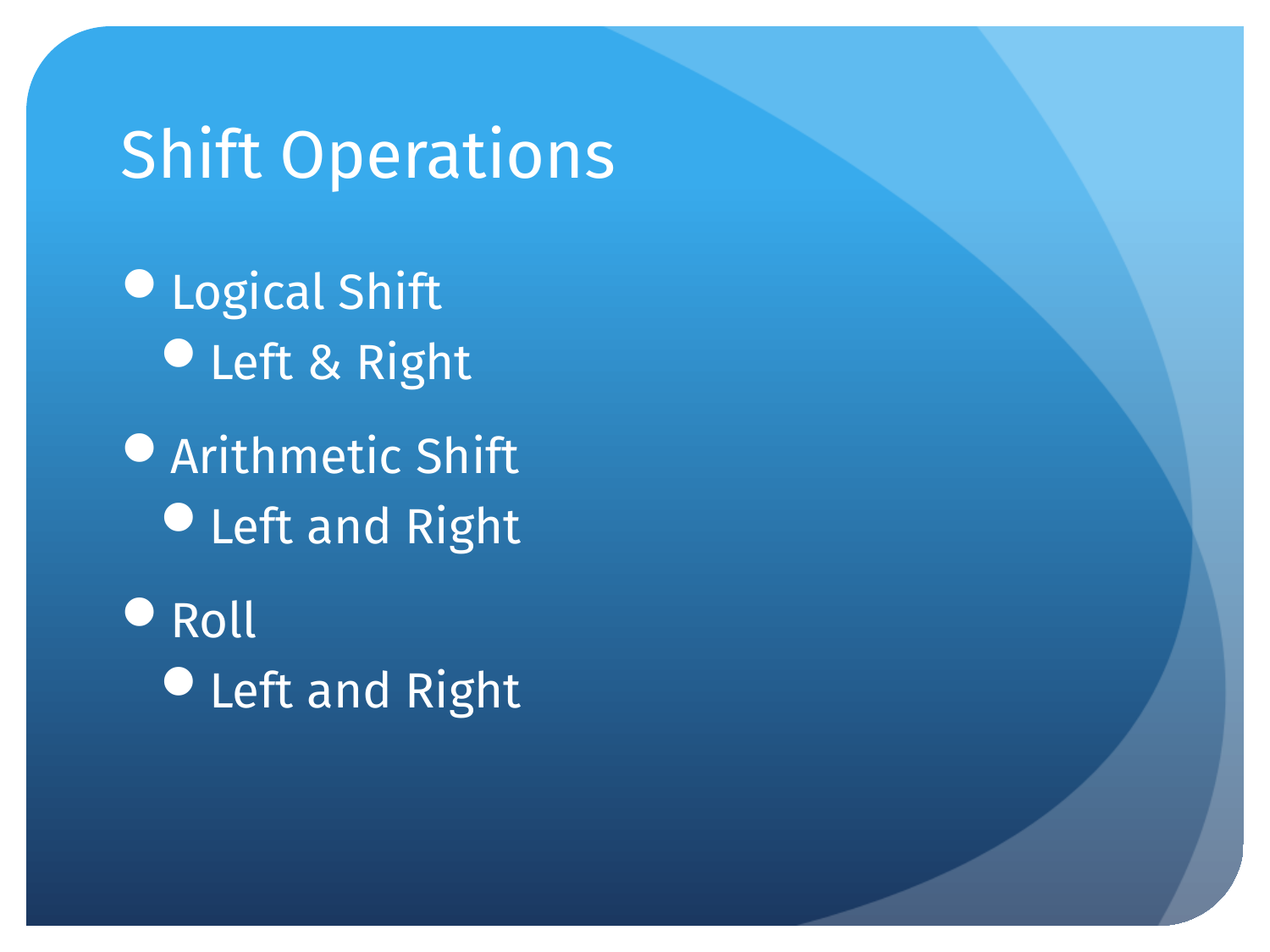

# Shift Operations
Logical Shift
Left & Right
Arithmetic Shift
Left and Right
Roll
Left and Right